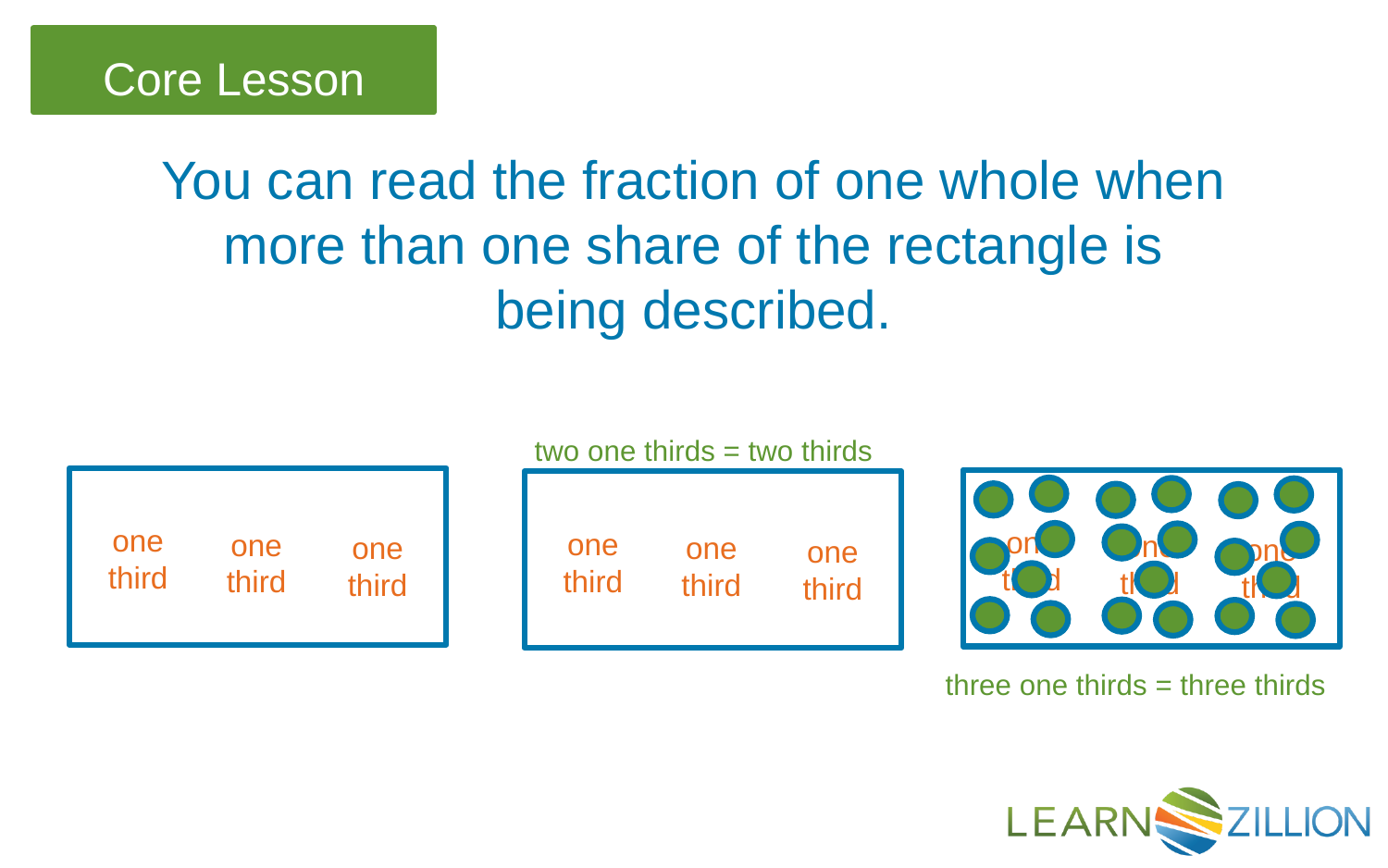

You can read the fraction of one whole when more than one share of the rectangle is being described.
two one thirds = two thirds

one third
one third
one third
one third
one third
one third
one third
one third
one third

three one thirds = three thirds